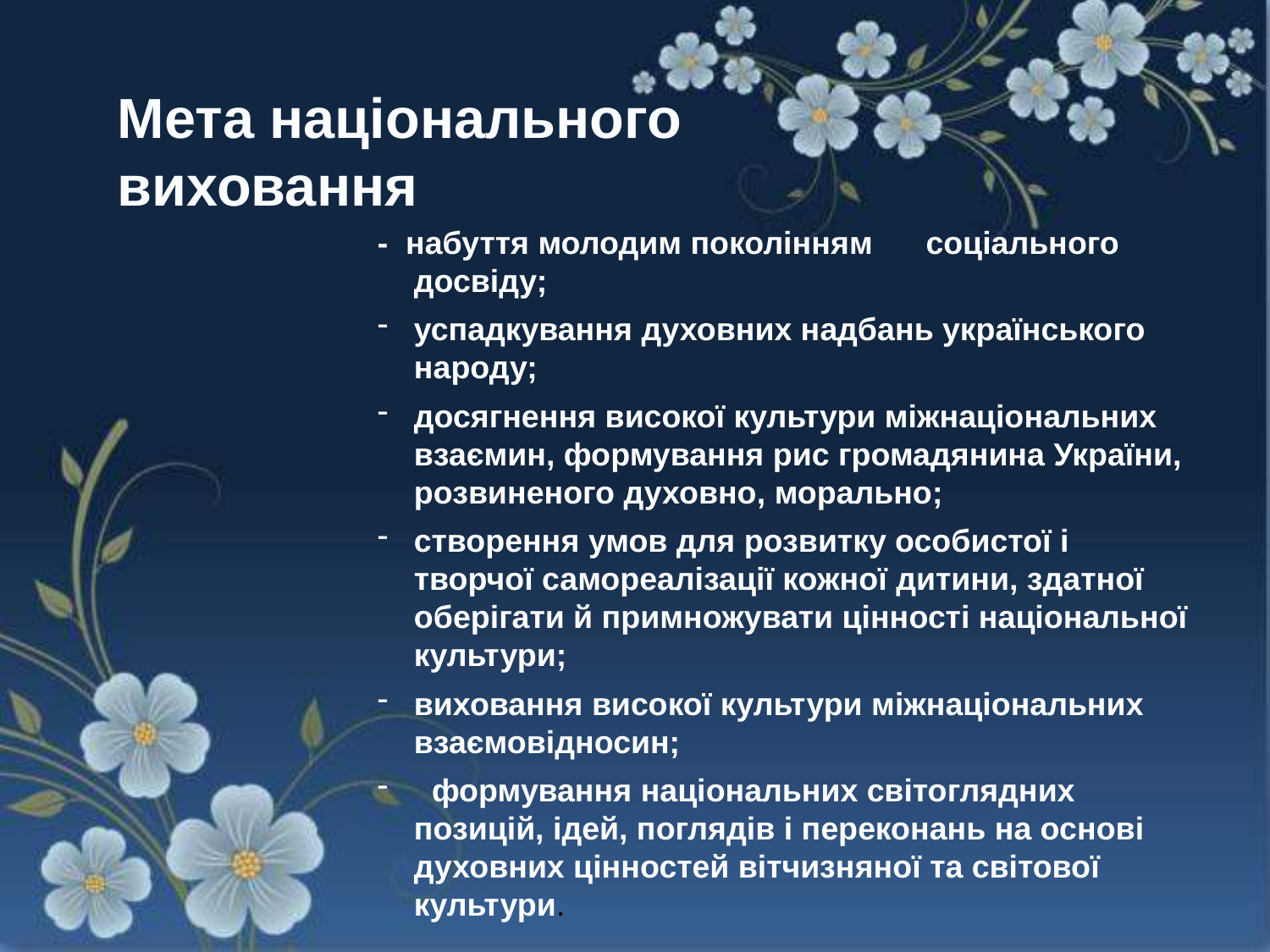

Мета національного виховання
-  набуття молодим поколінням      соціального досвіду;
успадкування духовних надбань українського народу;
досягнення високої культури міжнаціональних взаємин, формування рис громадянина України, розвиненого духовно, морально;
створення умов для розвитку особистої і творчої самореалізації кожної дитини, здатної оберігати й примножувати цінності національної культури;
виховання високої культури міжнаціональних взаємовідносин;
  формування національних світоглядних позицій, ідей, поглядів і переконань на основі духовних цінностей вітчизняної та світової культури.